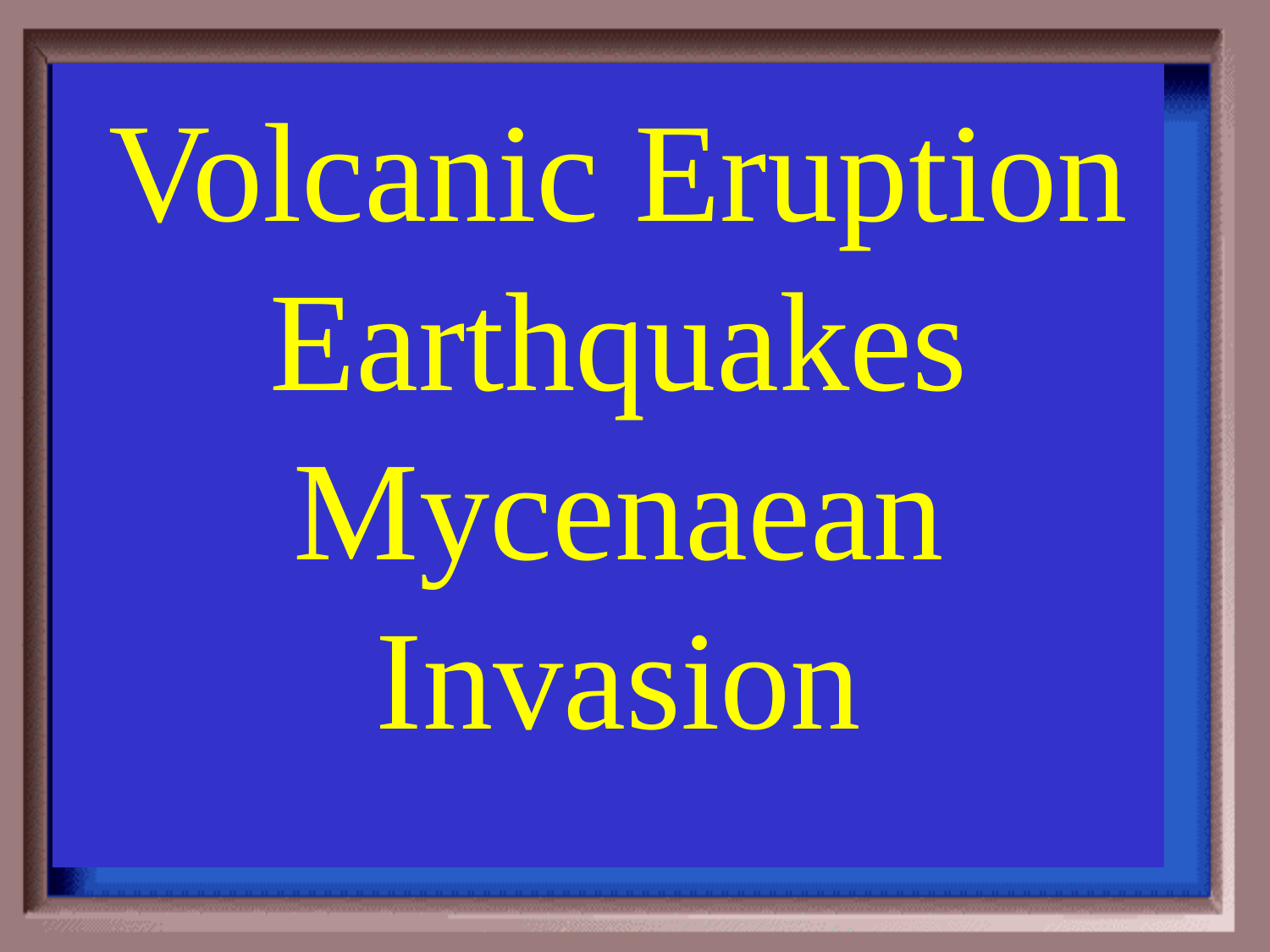

Category #3 $100 Question

Volcanic Eruption
Earthquakes
Mycenaean Invasion